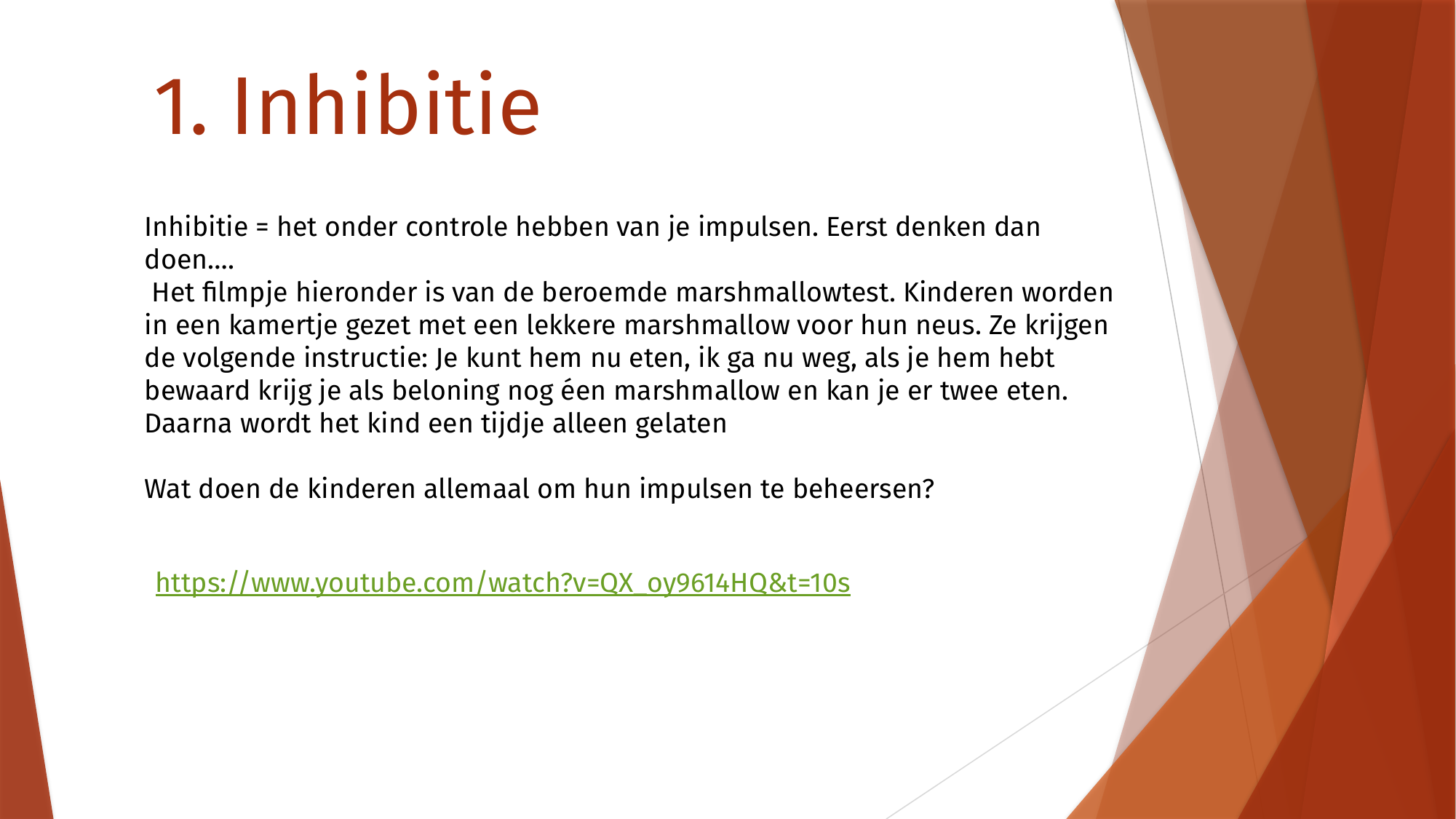

1. Inhibitie
Inhibitie = het onder controle hebben van je impulsen. Eerst denken dan doen….
 Het filmpje hieronder is van de beroemde marshmallowtest. Kinderen worden in een kamertje gezet met een lekkere marshmallow voor hun neus. Ze krijgen de volgende instructie: Je kunt hem nu eten, ik ga nu weg, als je hem hebt bewaard krijg je als beloning nog éen marshmallow en kan je er twee eten. Daarna wordt het kind een tijdje alleen gelaten

Wat doen de kinderen allemaal om hun impulsen te beheersen?
https://www.youtube.com/watch?v=QX_oy9614HQ&t=10s